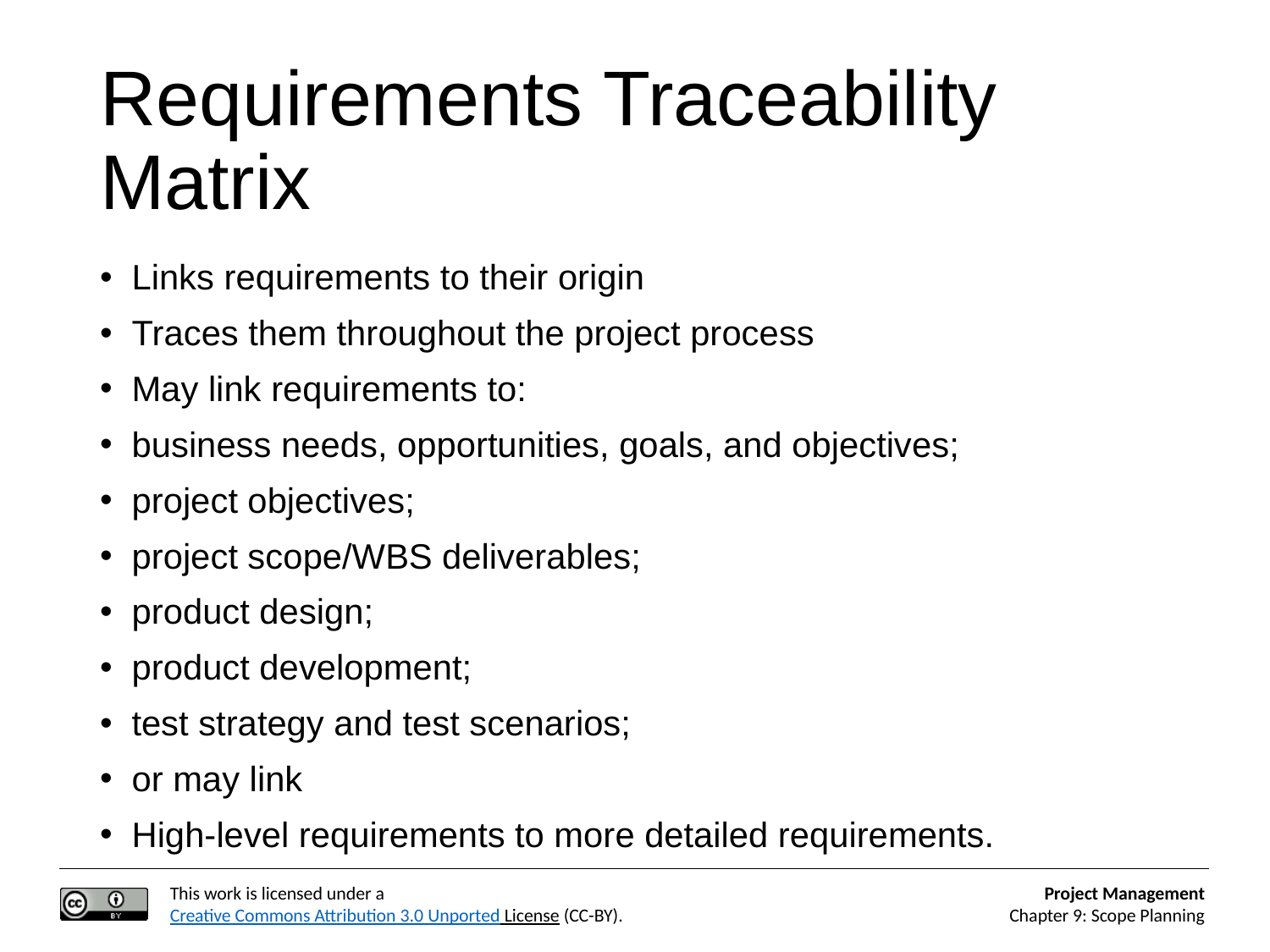

# Requirements Traceability Matrix
Links requirements to their origin
Traces them throughout the project process
May link requirements to:
business needs, opportunities, goals, and objectives;
project objectives;
project scope/WBS deliverables;
product design;
product development;
test strategy and test scenarios;
or may link
High-level requirements to more detailed requirements.